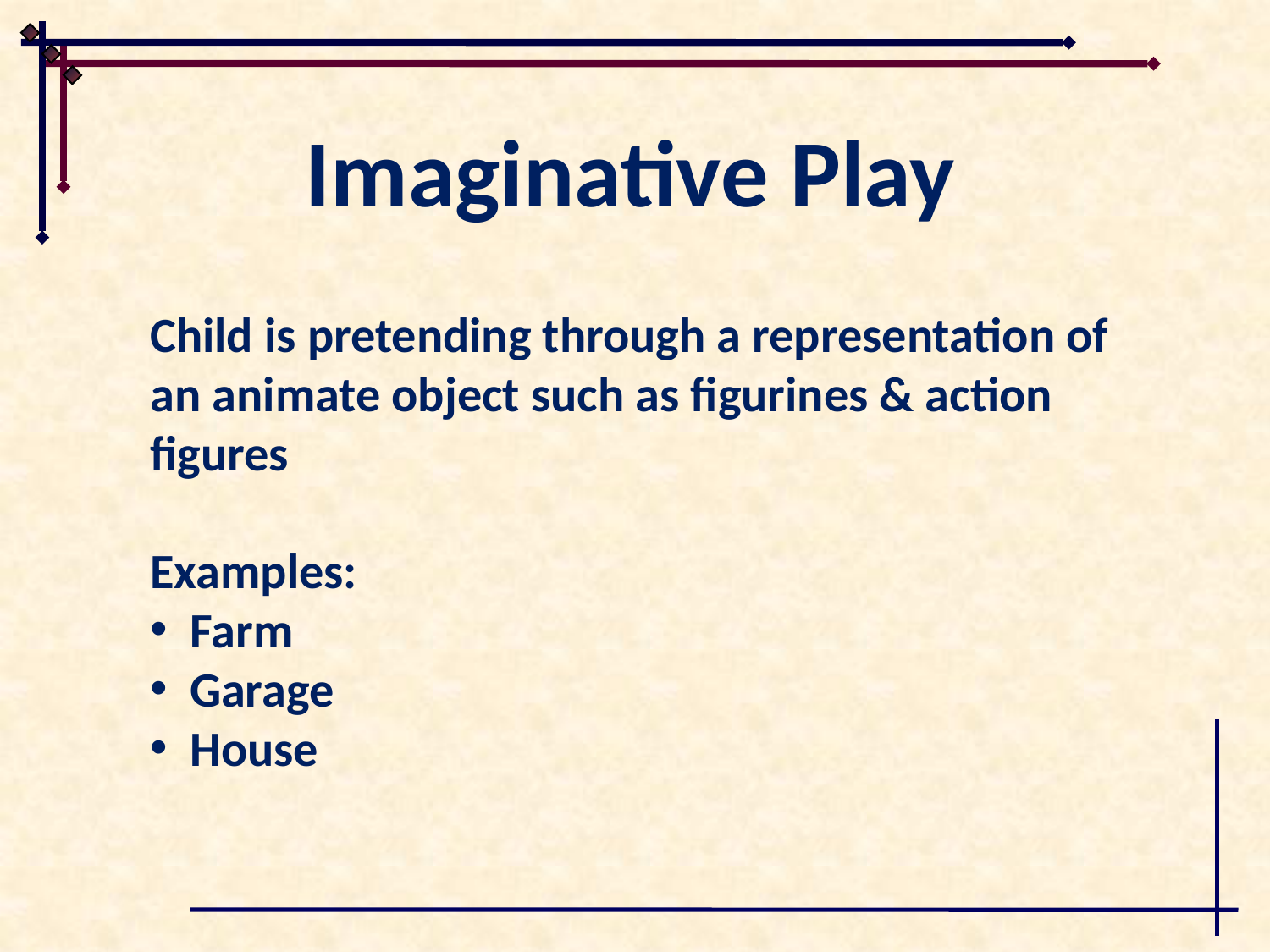

# Imaginative Play
Child is pretending through a representation of an animate object such as figurines & action figures

Examples:
  Farm
  Garage
  House